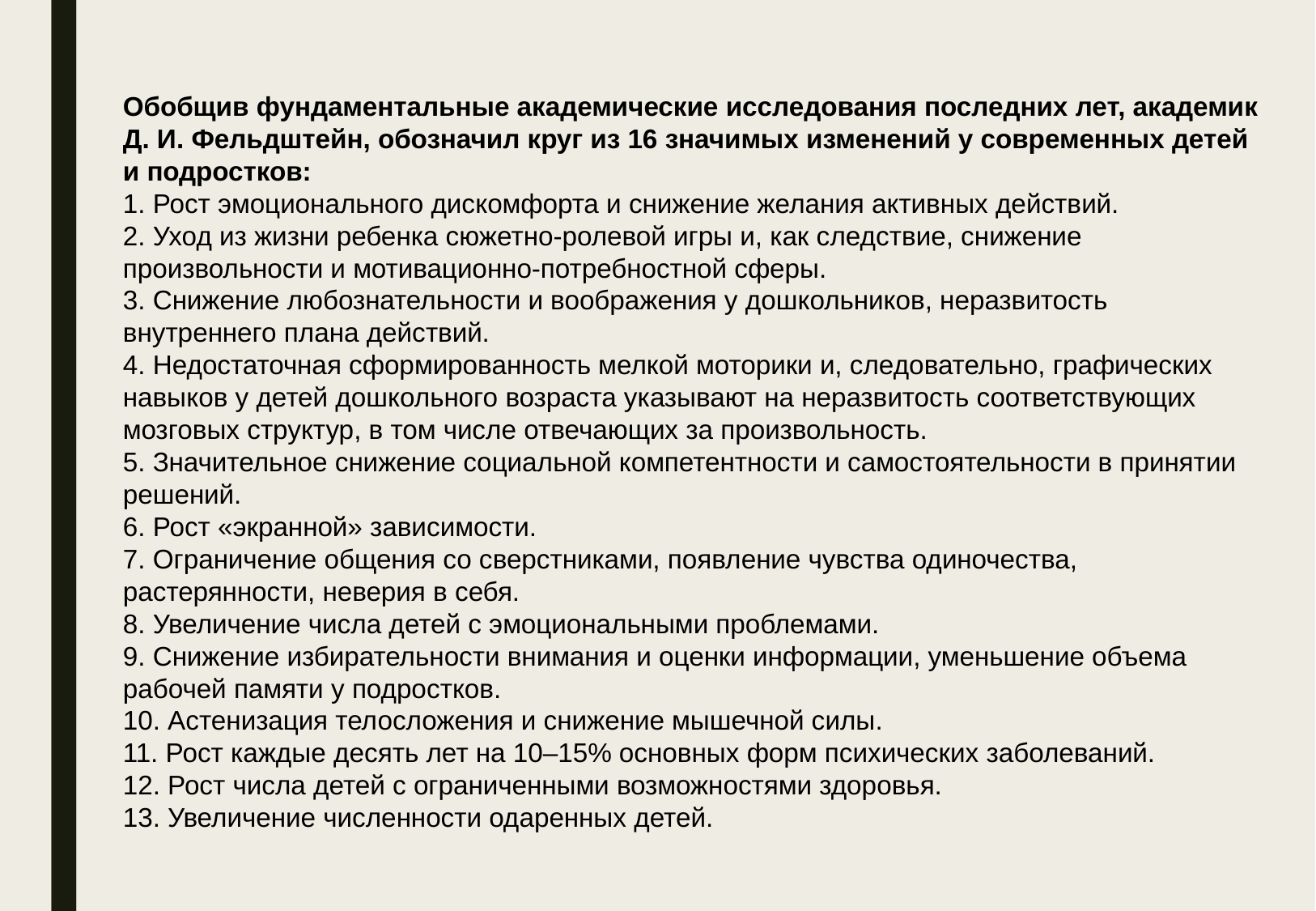

Обобщив фундаментальные академические исследования последних лет, академик Д. И. Фельдштейн, обозначил круг из 16 значимых изменений у современных детей и подростков:
1. Рост эмоционального дискомфорта и снижение желания активных действий.
2. Уход из жизни ребенка сюжетно-ролевой игры и, как следствие, снижение произвольности и мотивационно-потребностной сферы.
3. Снижение любознательности и воображения у дошкольников, неразвитость внутреннего плана действий.
4. Недостаточная сформированность мелкой моторики и, следовательно, графических навыков у детей дошкольного возраста указывают на неразвитость соответствующих мозговых структур, в том числе отвечающих за произвольность.
5. Значительное снижение социальной компетентности и самостоятельности в принятии решений.
6. Рост «экранной» зависимости.
7. Ограничение общения со сверстниками, появление чувства одиночества, растерянности, неверия в себя.
8. Увеличение числа детей с эмоциональными проблемами.
9. Снижение избирательности внимания и оценки информации, уменьшение объема рабочей памяти у подростков.
10. Астенизация телосложения и снижение мышечной силы.
11. Рост каждые десять лет на 10–15% основных форм психических заболеваний.
12. Рост числа детей с ограниченными возможностями здоровья.
13. Увеличение численности одаренных детей.